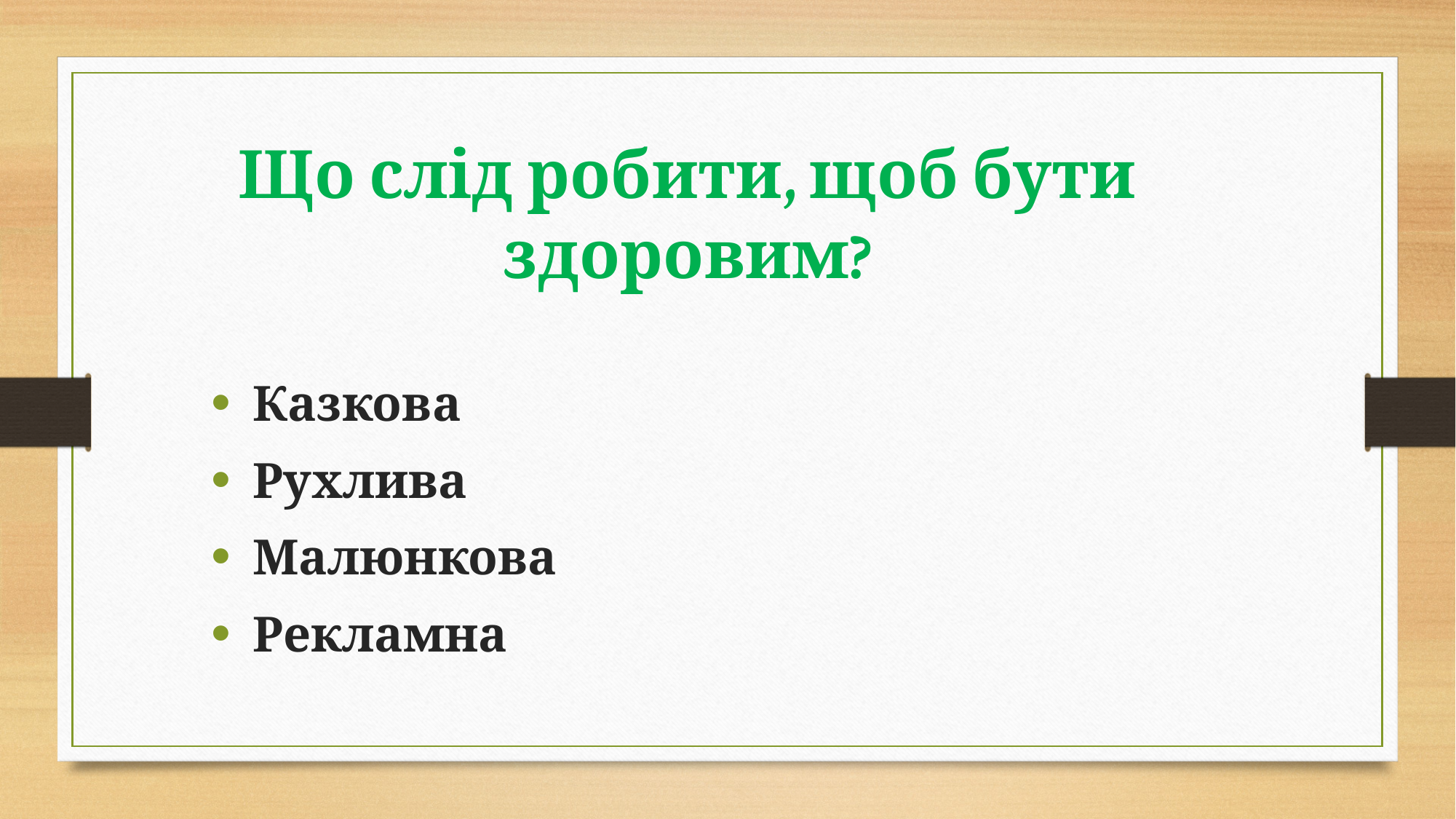

Що слід робити, щоб бути здоровим?
Казкова
Рухлива
Малюнкова
Рекламна